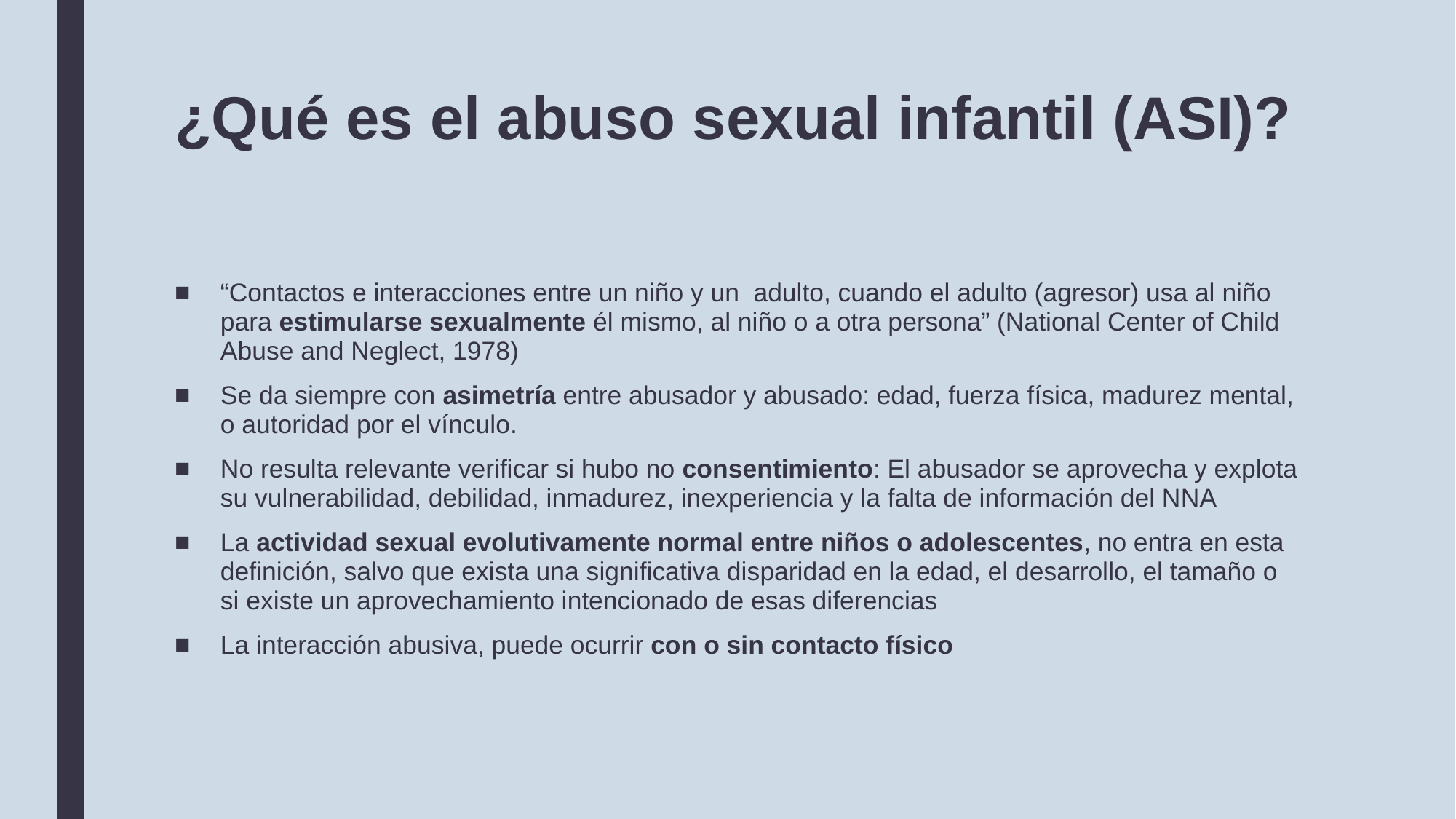

# ¿Qué es el abuso sexual infantil (ASI)?
“Contactos e interacciones entre un niño y un  adulto, cuando el adulto (agresor) usa al niño para estimularse sexualmente él mismo, al niño o a otra persona” (National Center of Child Abuse and Neglect, 1978)
Se da siempre con asimetría entre abusador y abusado: edad, fuerza física, madurez mental, o autoridad por el vínculo.
No resulta relevante verificar si hubo no consentimiento: El abusador se aprovecha y explota su vulnerabilidad, debilidad, inmadurez, inexperiencia y la falta de información del NNA
La actividad sexual evolutivamente normal entre niños o adolescentes, no entra en esta definición, salvo que exista una significativa disparidad en la edad, el desarrollo, el tamaño o si existe un aprovechamiento intencionado de esas diferencias
La interacción abusiva, puede ocurrir con o sin contacto físico